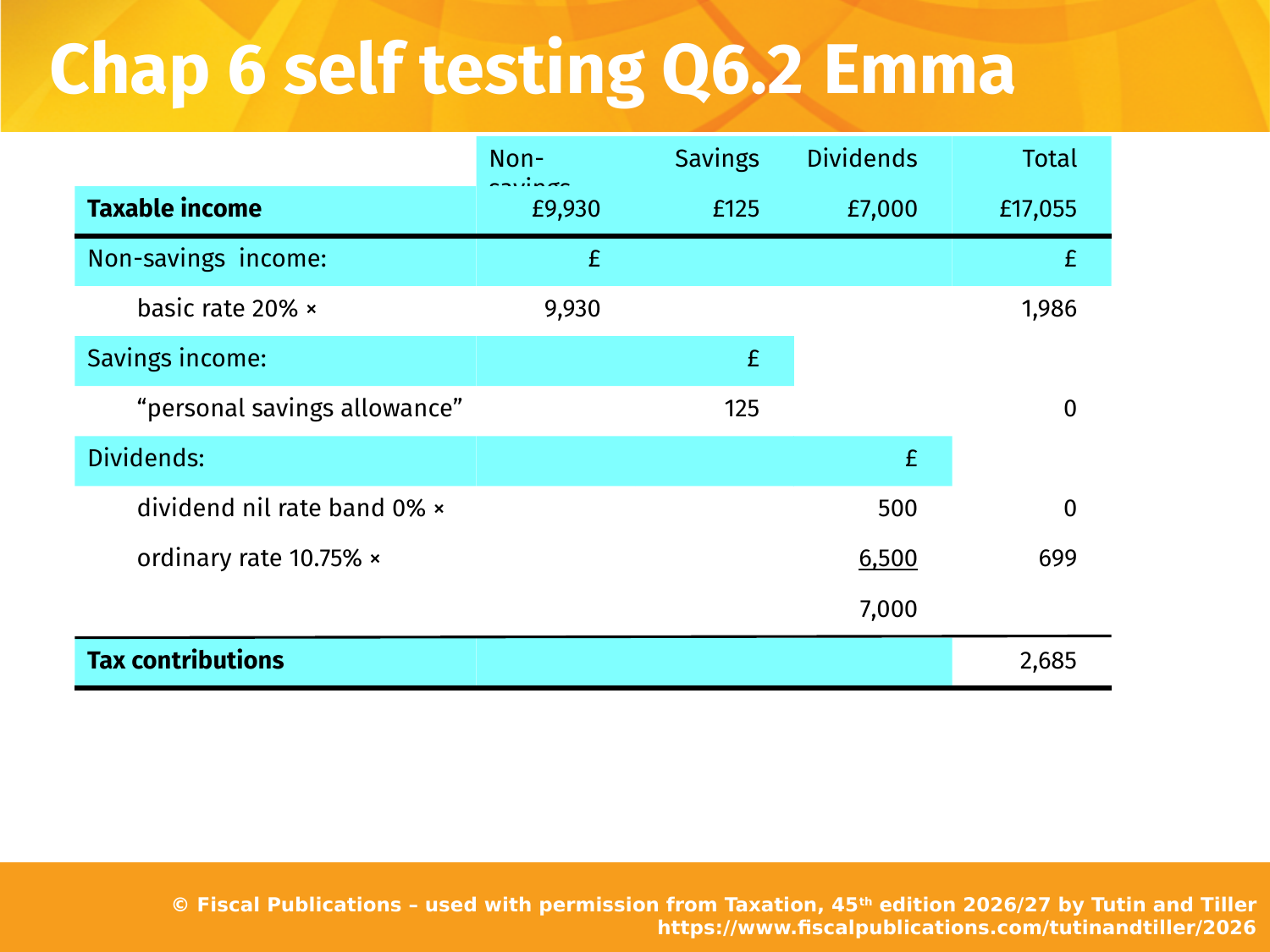

# Chap 6 self testing Q6.2 Emma
	Non-savings
	Savings
	Dividends
	Total
Taxable income
	£9,930
	£125
	£7,000
	£17,055
Non-savings  income:
	£

	£
	basic rate 20% ×
	9,930
	1,986
Savings income:

	£
	“personal savings allowance”
	125
	0
Dividends:

	£
	dividend nil rate band 0% ×
	500
	0
	ordinary rate 10.75% ×
	6,500
	699
	7,000
Tax contributions

	2,685